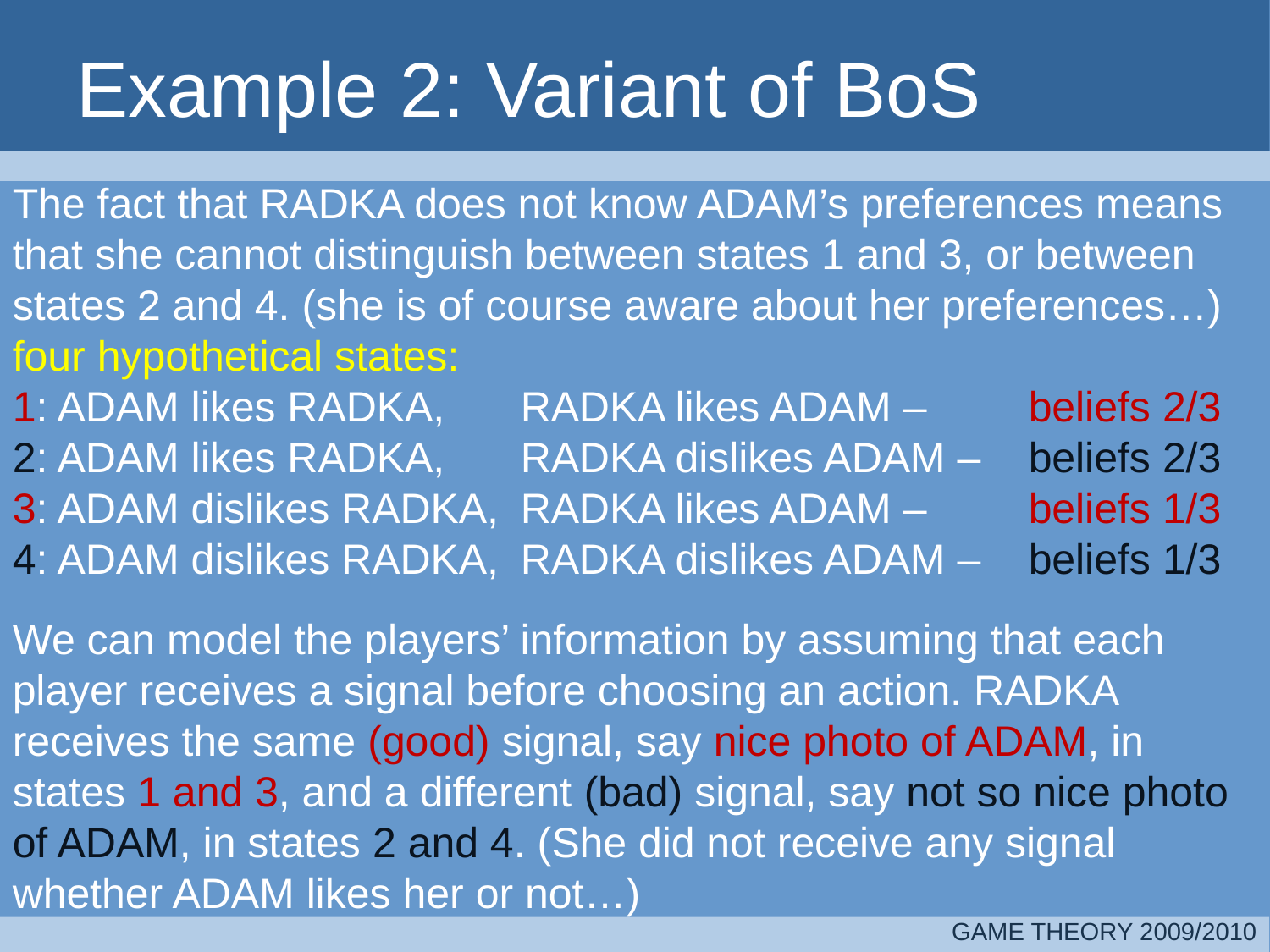

# Example 2: Variant of BoS
The fact that RADKA does not know ADAM’s preferences means that she cannot distinguish between states 1 and 3, or between states 2 and 4. (she is of course aware about her preferences…)
four hypothetical states:
1: ADAM likes RADKA, 	RADKA likes ADAM – 	beliefs 2/3
2: ADAM likes RADKA, 	RADKA dislikes ADAM – 	beliefs 2/3
3: ADAM dislikes RADKA, 	RADKA likes ADAM – 	beliefs 1/3
4: ADAM dislikes RADKA, 	RADKA dislikes ADAM – 	beliefs 1/3

We can model the players’ information by assuming that each player receives a signal before choosing an action. RADKA receives the same (good) signal, say nice photo of ADAM, in states 1 and 3, and a different (bad) signal, say not so nice photo of ADAM, in states 2 and 4. (She did not receive any signal whether ADAM likes her or not…)

GAME THEORY 2009/2010